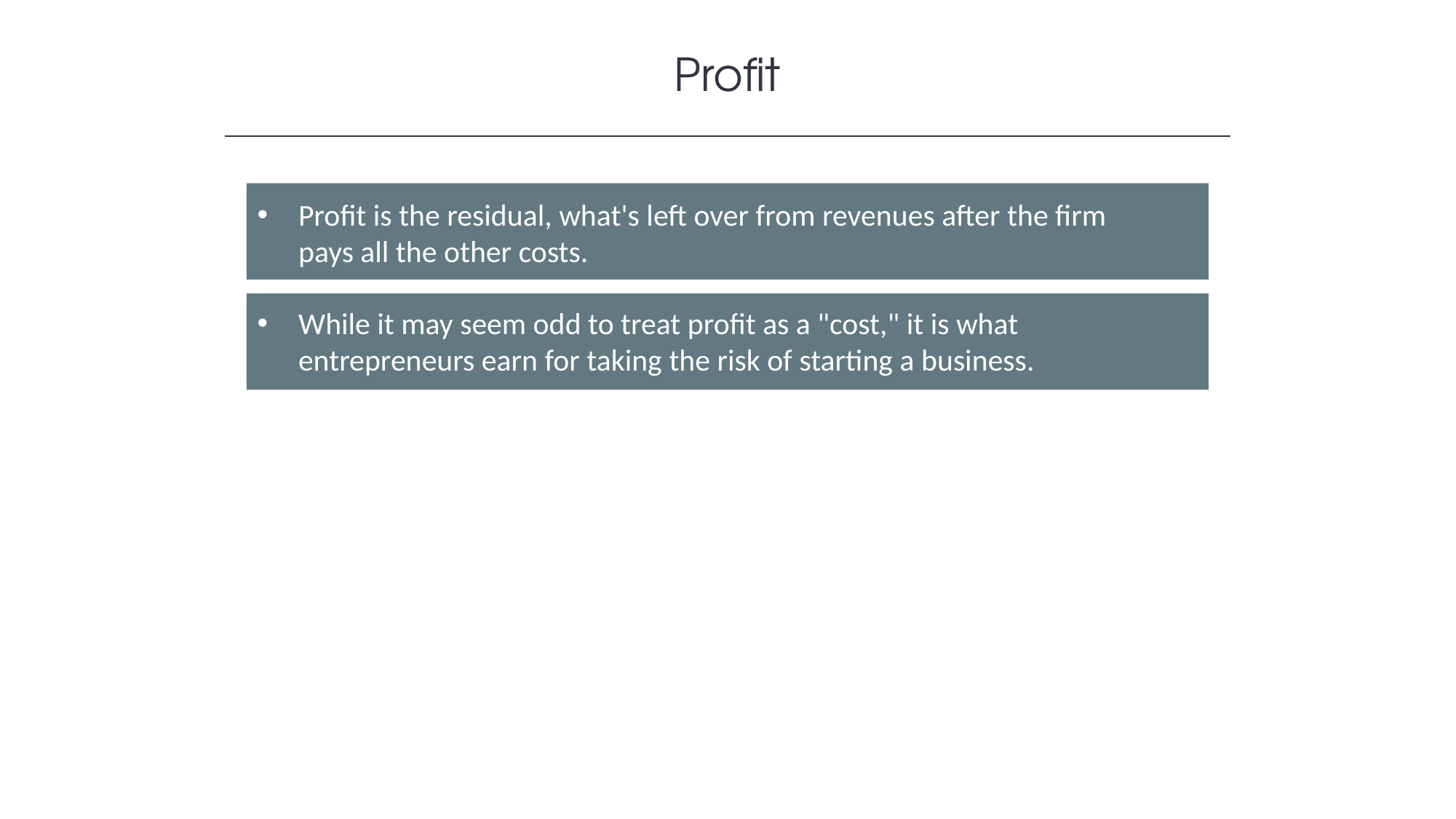

Profit

Profit is the residual, what's left over from revenues after the firm pays all the other costs.

While it may seem odd to treat profit as a "cost," it is what entrepreneurs earn for taking the risk of starting a business.